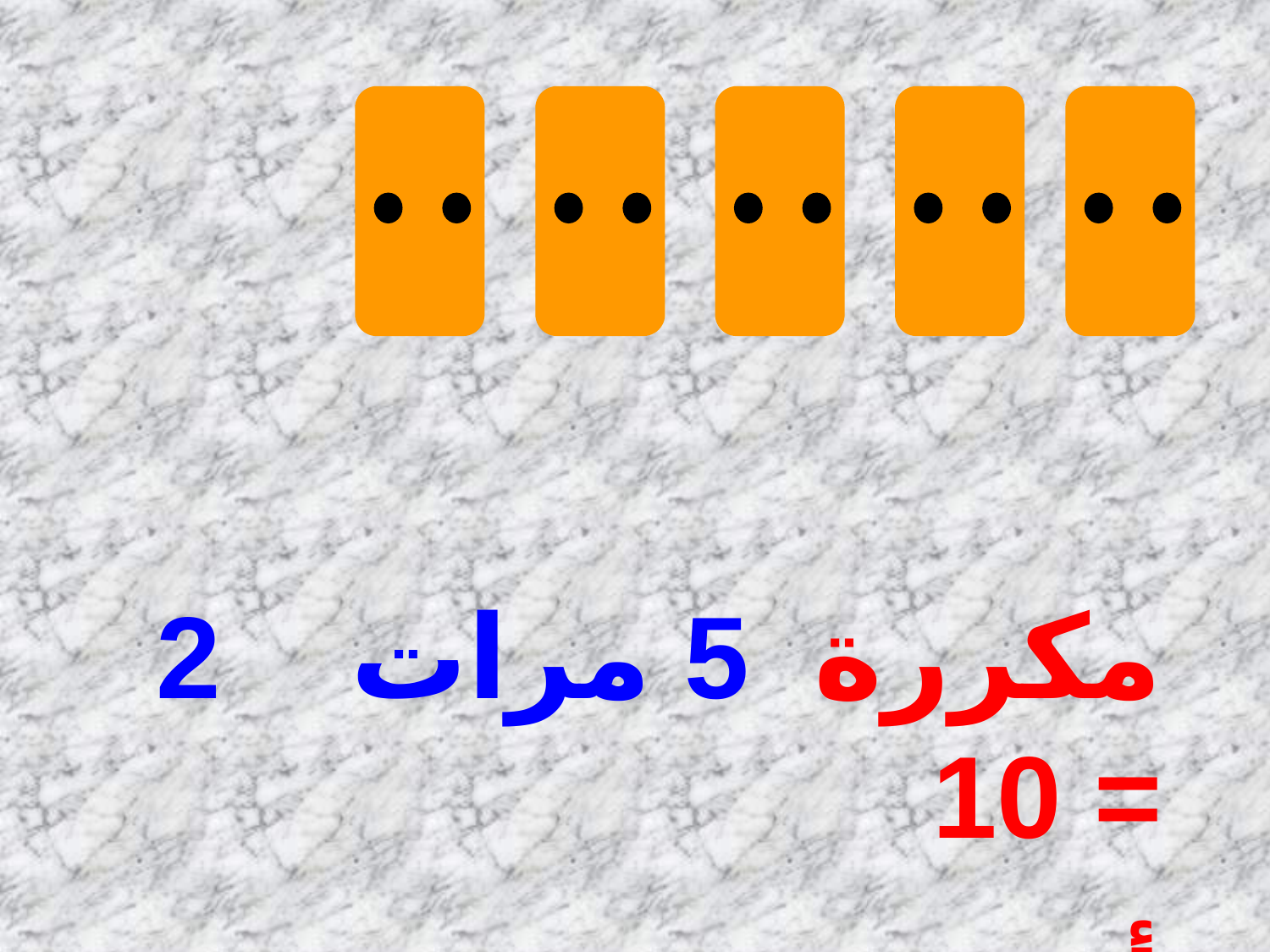

2 مكررة  5 مرات    = 10
أي : 2    ×  5       = 10